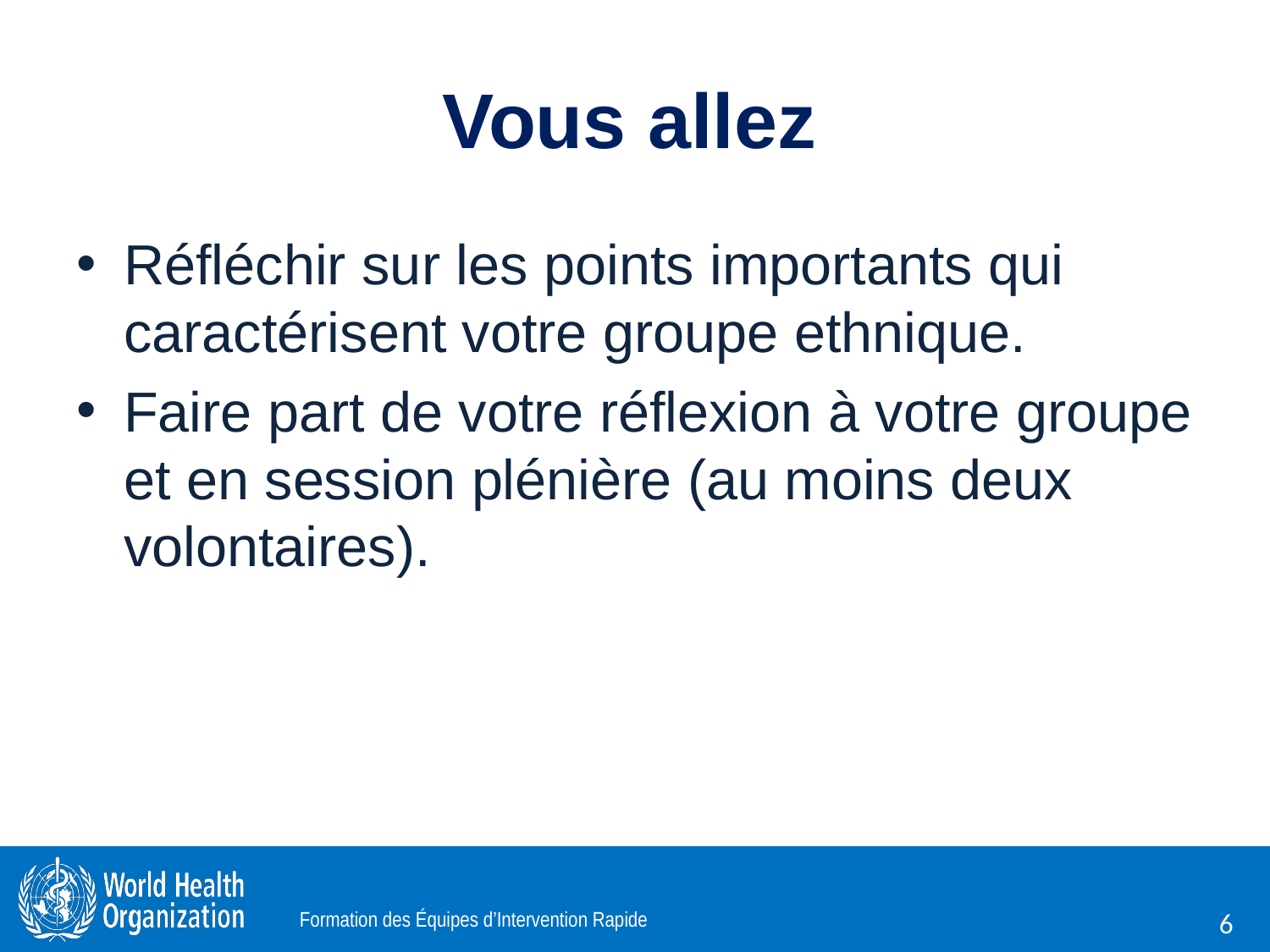

# Vous allez
Réfléchir sur les points importants qui caractérisent votre groupe ethnique.
Faire part de votre réflexion à votre groupe et en session plénière (au moins deux volontaires).